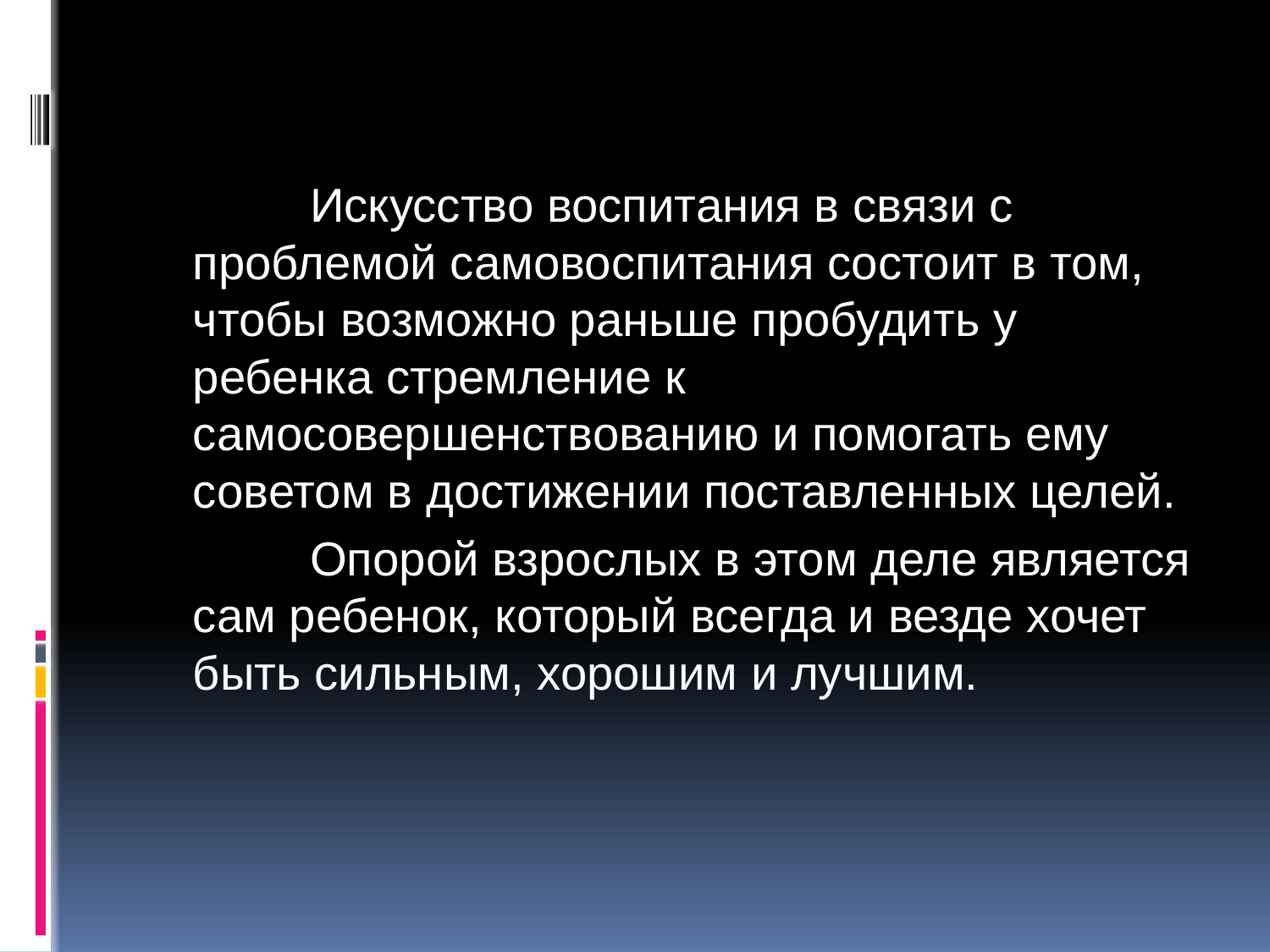

Искусство воспитания в связи с проблемой самовоспитания состоит в том, чтобы возможно раньше пробудить у ребенка стремление к самосовершенствованию и помогать ему советом в достижении поставленных целей.
            Опорой взрослых в этом деле является сам ребенок, который всегда и везде хочет быть сильным, хорошим и лучшим.